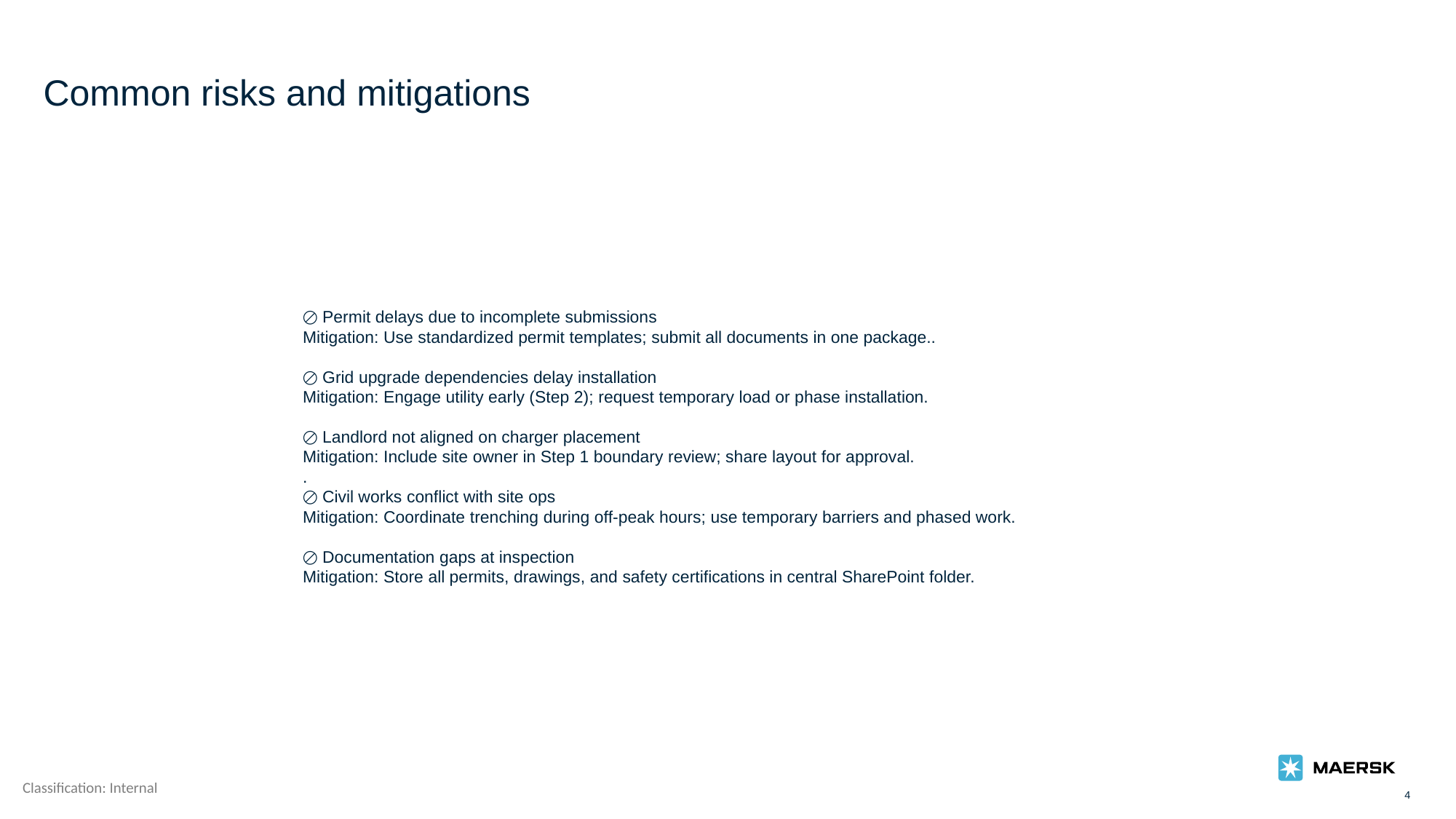

# Common risks and mitigations
🚫 Permit delays due to incomplete submissions
Mitigation: Use standardized permit templates; submit all documents in one package..

🚫 Grid upgrade dependencies delay installation
Mitigation: Engage utility early (Step 2); request temporary load or phase installation.

🚫 Landlord not aligned on charger placement
Mitigation: Include site owner in Step 1 boundary review; share layout for approval.
.
🚫 Civil works conflict with site ops
Mitigation: Coordinate trenching during off-peak hours; use temporary barriers and phased work.

🚫 Documentation gaps at inspection
Mitigation: Store all permits, drawings, and safety certifications in central SharePoint folder.
4